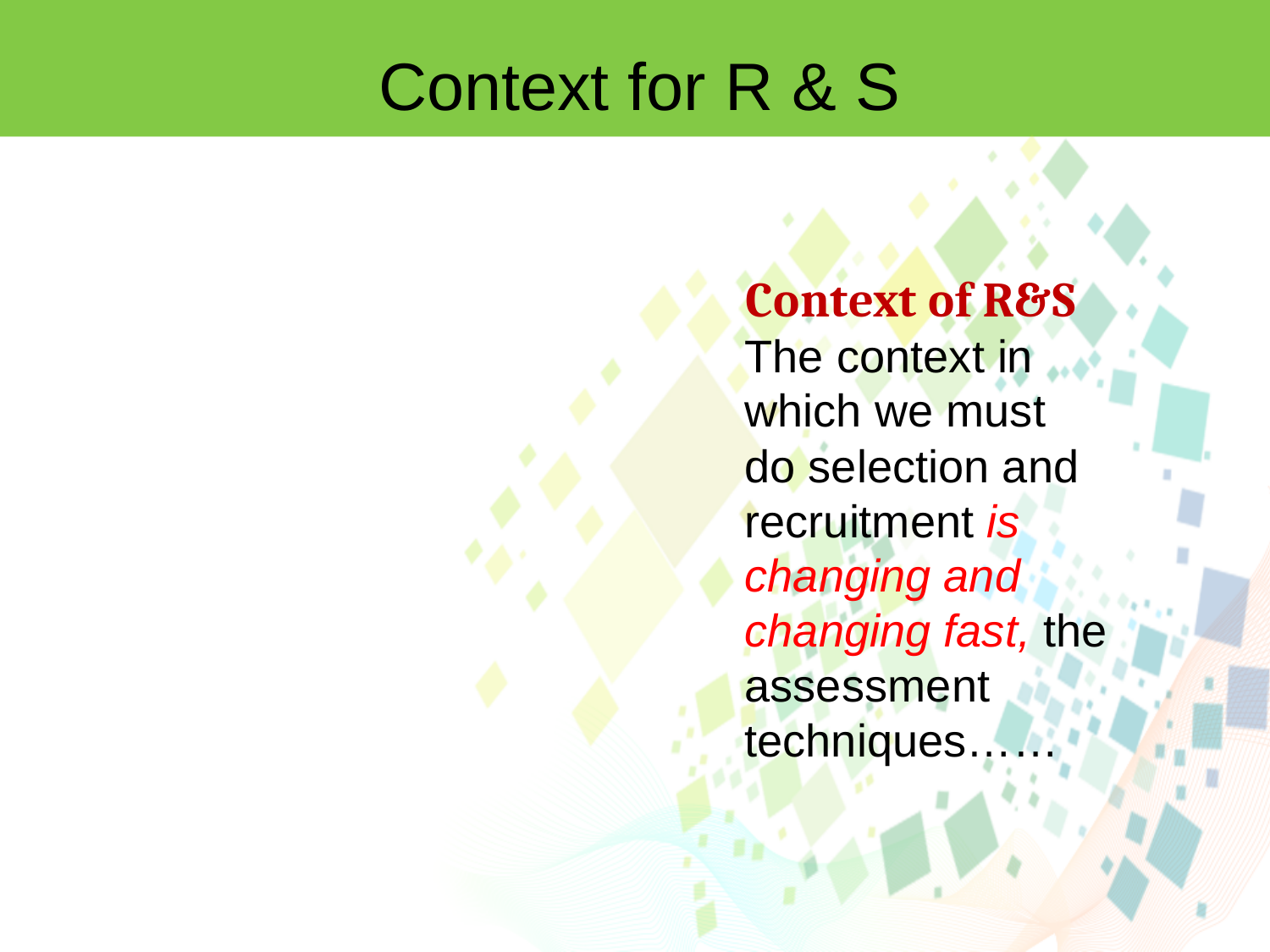

Context for R & S
Context of R&S
The context in which we must do selection and recruitment is changing and changing fast, the assessment techniques……